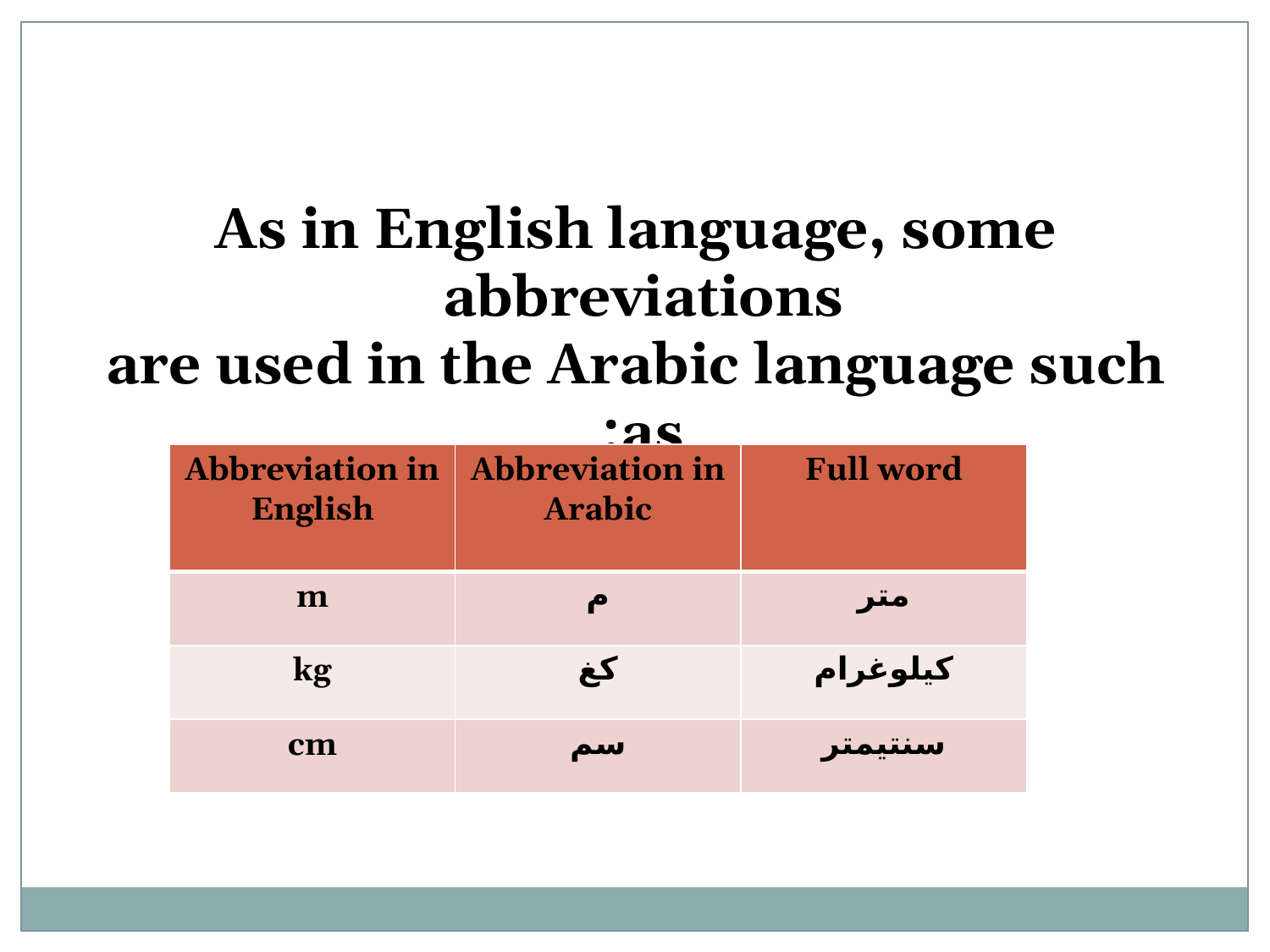

As in English language, some abbreviations
are used in the Arabic language such as:
| Abbreviation in English | Abbreviation in Arabic | Full word |
| --- | --- | --- |
| m | م | متر |
| kg | كغ | كيلوغرام |
| cm | سم | سنتيمتر |